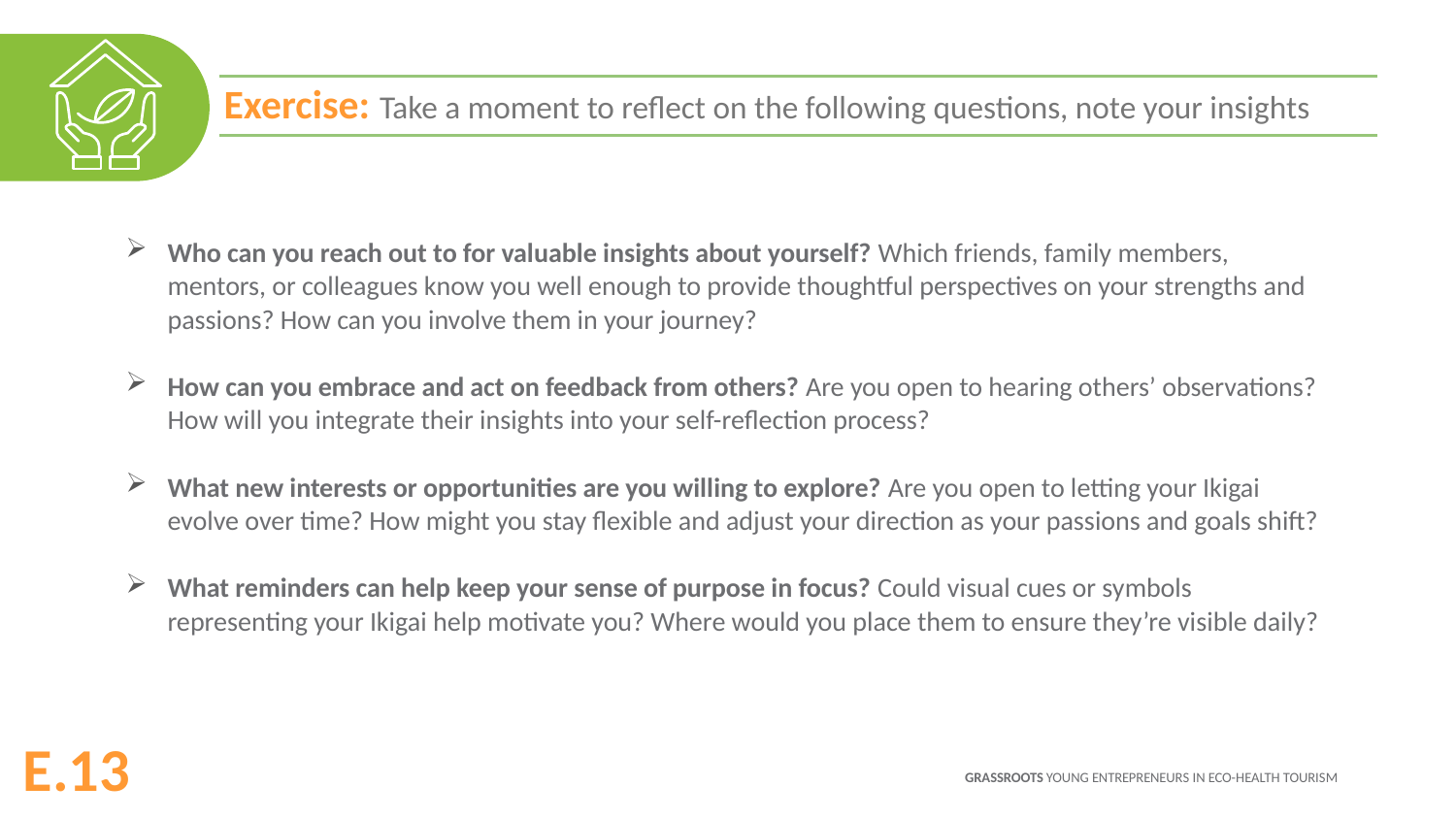

Exercise: Take a moment to reflect on the following questions, note your insights

Who can you reach out to for valuable insights about yourself? Which friends, family members, mentors, or colleagues know you well enough to provide thoughtful perspectives on your strengths and passions? How can you involve them in your journey?

How can you embrace and act on feedback from others? Are you open to hearing others’ observations? How will you integrate their insights into your self-reflection process?

What new interests or opportunities are you willing to explore? Are you open to letting your Ikigai evolve over time? How might you stay flexible and adjust your direction as your passions and goals shift?

What reminders can help keep your sense of purpose in focus? Could visual cues or symbols representing your Ikigai help motivate you? Where would you place them to ensure they’re visible daily?

E.13